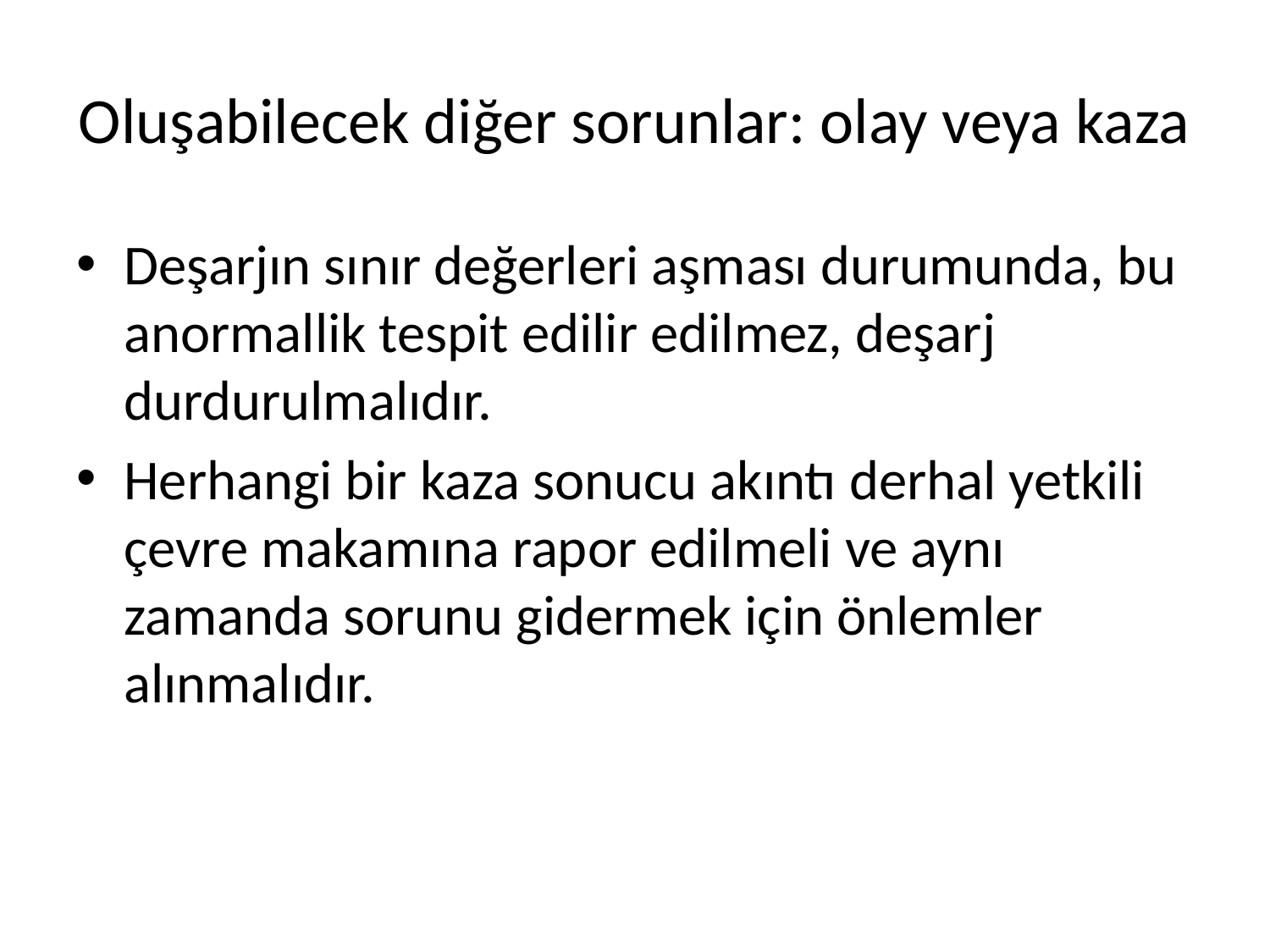

# Oluşabilecek diğer sorunlar: olay veya kaza
Deşarjın sınır değerleri aşması durumunda, bu anormallik tespit edilir edilmez, deşarj durdurulmalıdır.
Herhangi bir kaza sonucu akıntı derhal yetkili çevre makamına rapor edilmeli ve aynı zamanda sorunu gidermek için önlemler alınmalıdır.